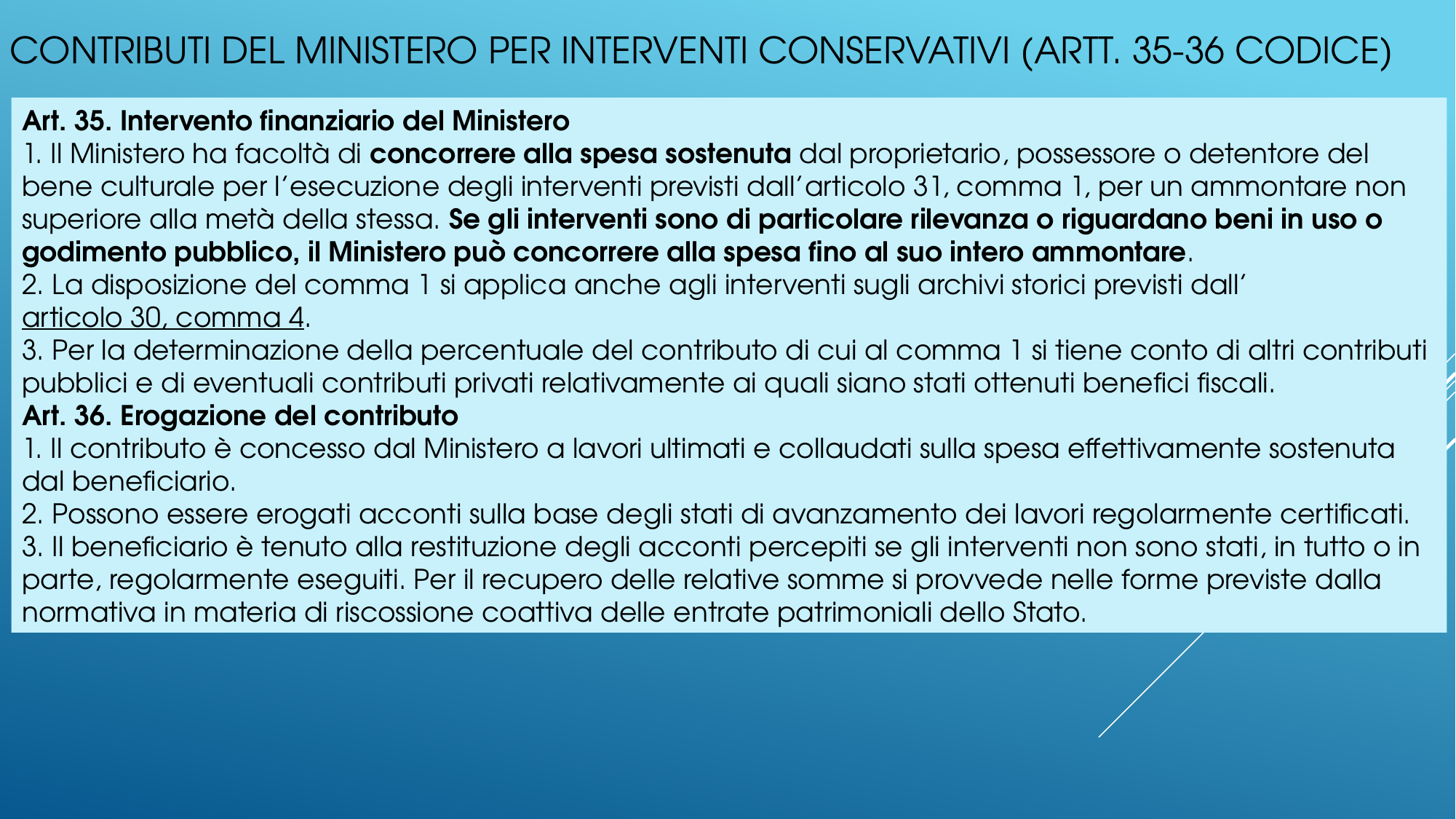

# CONTRIBUTI DEL MINISTERO per interventi conservativi (artt. 35-36 Codice)
Art. 35. Intervento finanziario del Ministero
1. Il Ministero ha facoltà di concorrere alla spesa sostenuta dal proprietario, possessore o detentore del bene culturale per l’esecuzione degli interventi previsti dall’articolo 31, comma 1, per un ammontare non superiore alla metà della stessa. Se gli interventi sono di particolare rilevanza o riguardano beni in uso o godimento pubblico, il Ministero può concorrere alla spesa fino al suo intero ammontare.
2. La disposizione del comma 1 si applica anche agli interventi sugli archivi storici previsti dall’articolo 30, comma 4.
3. Per la determinazione della percentuale del contributo di cui al comma 1 si tiene conto di altri contributi pubblici e di eventuali contributi privati relativamente ai quali siano stati ottenuti benefici fiscali.
Art. 36. Erogazione del contributo
1. Il contributo è concesso dal Ministero a lavori ultimati e collaudati sulla spesa effettivamente sostenuta dal beneficiario.
2. Possono essere erogati acconti sulla base degli stati di avanzamento dei lavori regolarmente certificati.
3. Il beneficiario è tenuto alla restituzione degli acconti percepiti se gli interventi non sono stati, in tutto o in parte, regolarmente eseguiti. Per il recupero delle relative somme si provvede nelle forme previste dalla normativa in materia di riscossione coattiva delle entrate patrimoniali dello Stato.